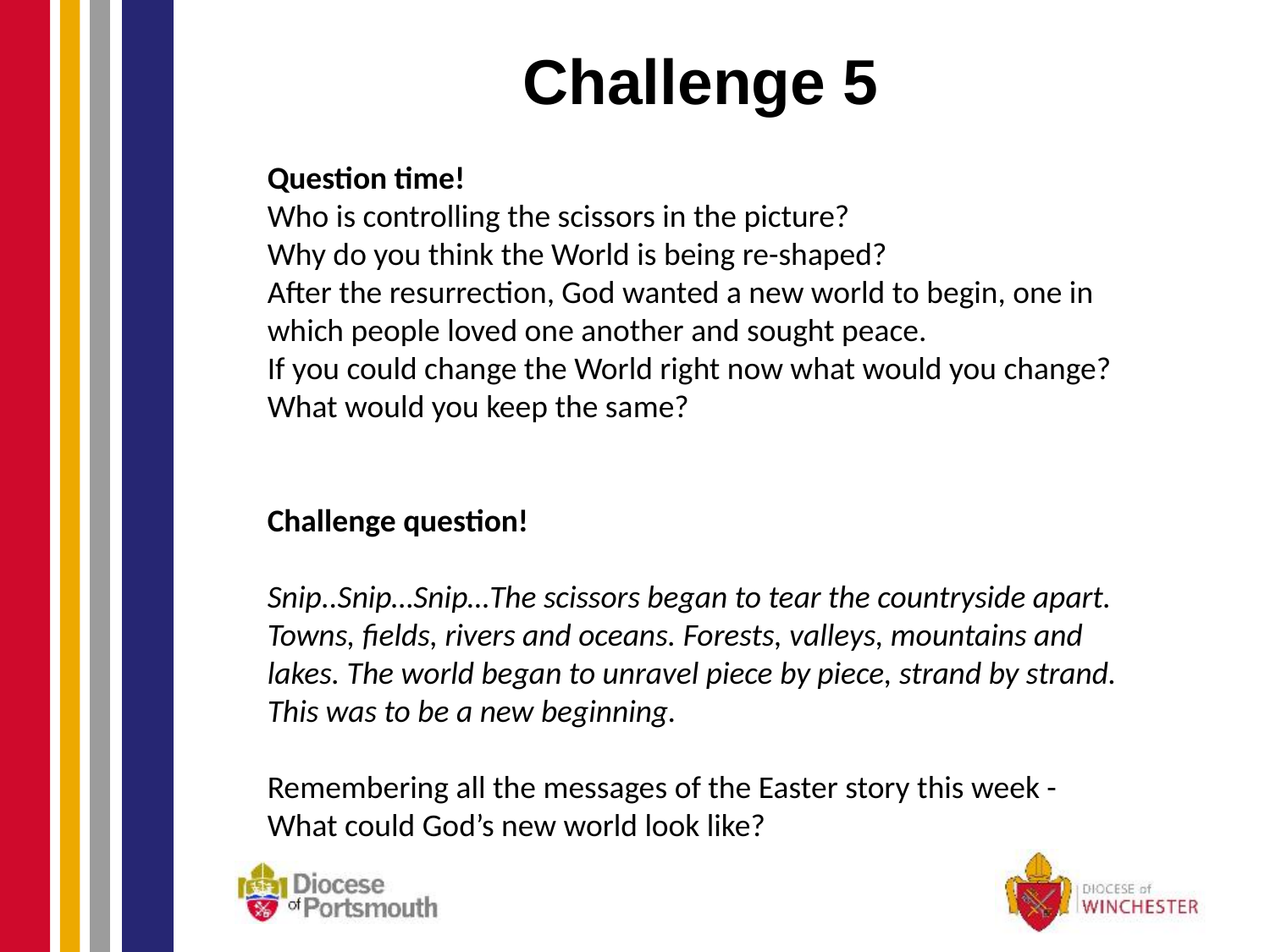

# Challenge 5

Question time!
Who is controlling the scissors in the picture?
Why do you think the World is being re-shaped?
After the resurrection, God wanted a new world to begin, one in which people loved one another and sought peace.
If you could change the World right now what would you change?
What would you keep the same?

Challenge question!

Snip..Snip…Snip…The scissors began to tear the countryside apart. Towns, fields, rivers and oceans. Forests, valleys, mountains and lakes. The world began to unravel piece by piece, strand by strand.
This was to be a new beginning.

Remembering all the messages of the Easter story this week - What could God’s new world look like?